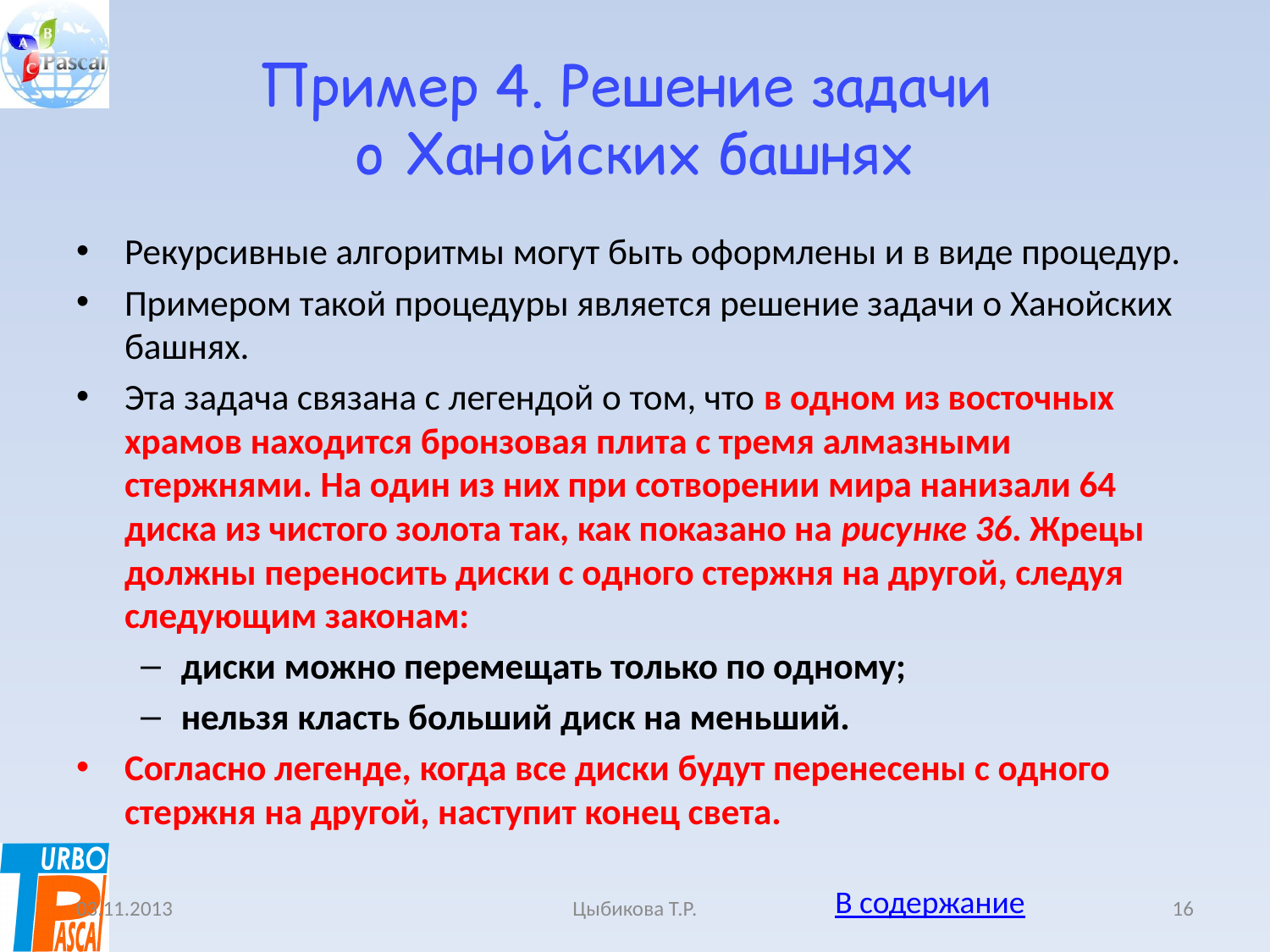

# Пример 4. Решение задачи о Ханойских башнях
Рекурсивные алгоритмы могут быть оформлены и в виде процедур.
Примером такой процедуры является решение задачи о Ханойских башнях.
Эта задача связана с легендой о том, что в одном из восточных храмов находится бронзовая плита с тремя алмазными стержнями. На один из них при сотворении мира нанизали 64 диска из чистого золота так, как показано на рисунке 36. Жрецы должны переносить диски с одного стержня на другой, следуя следующим законам:
диски можно перемещать только по одному;
нельзя класть больший диск на меньший.
Согласно легенде, когда все диски будут перенесены с одного стержня на другой, наступит конец света.

В содержание
03.11.2013
Цыбикова Т.Р.
16